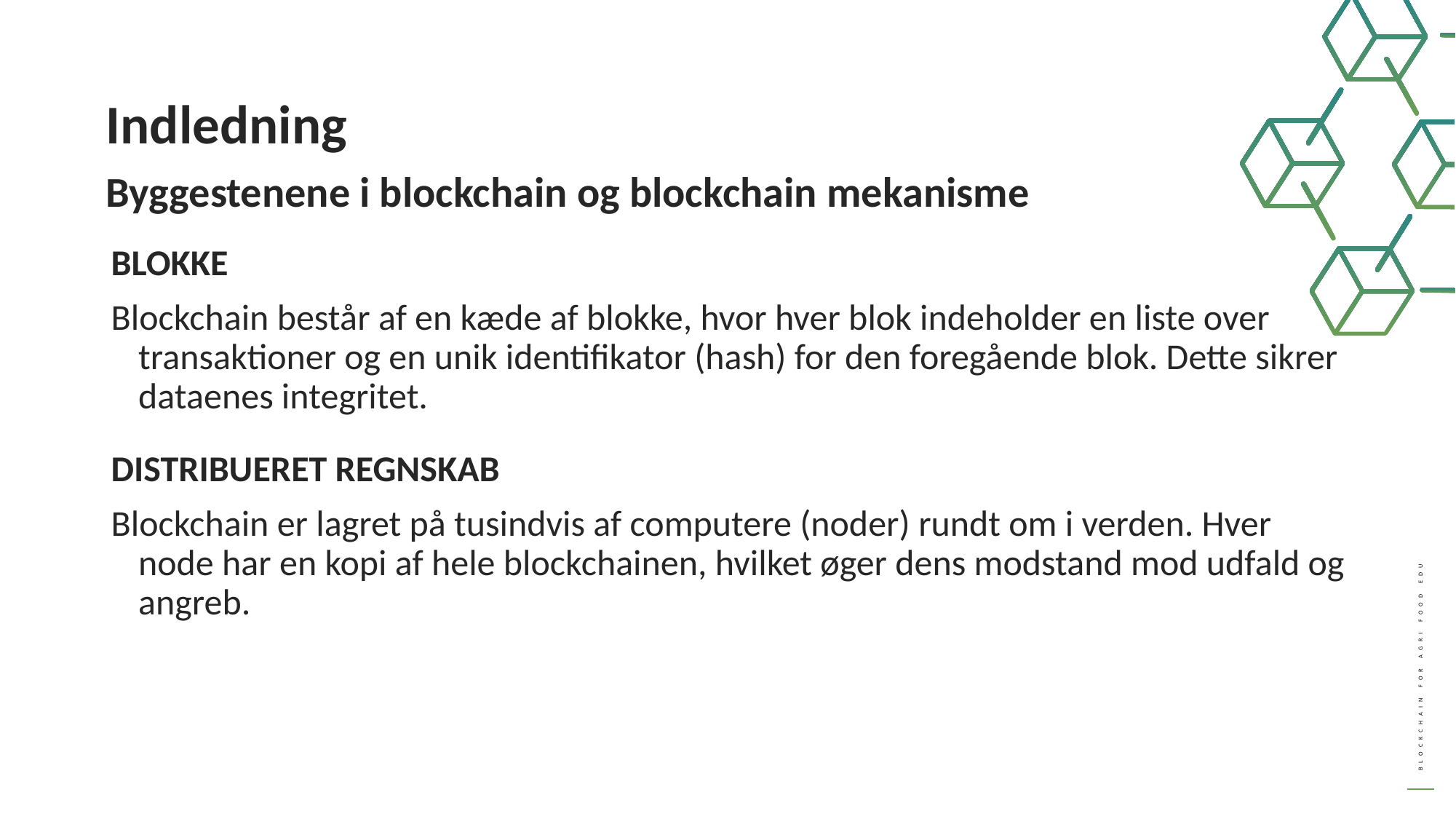

Indledning
Byggestenene i blockchain og blockchain mekanisme
BLOKKE
Blockchain består af en kæde af blokke, hvor hver blok indeholder en liste over transaktioner og en unik identifikator (hash) for den foregående blok. Dette sikrer dataenes integritet.
DISTRIBUERET REGNSKAB
Blockchain er lagret på tusindvis af computere (noder) rundt om i verden. Hver node har en kopi af hele blockchainen, hvilket øger dens modstand mod udfald og angreb.